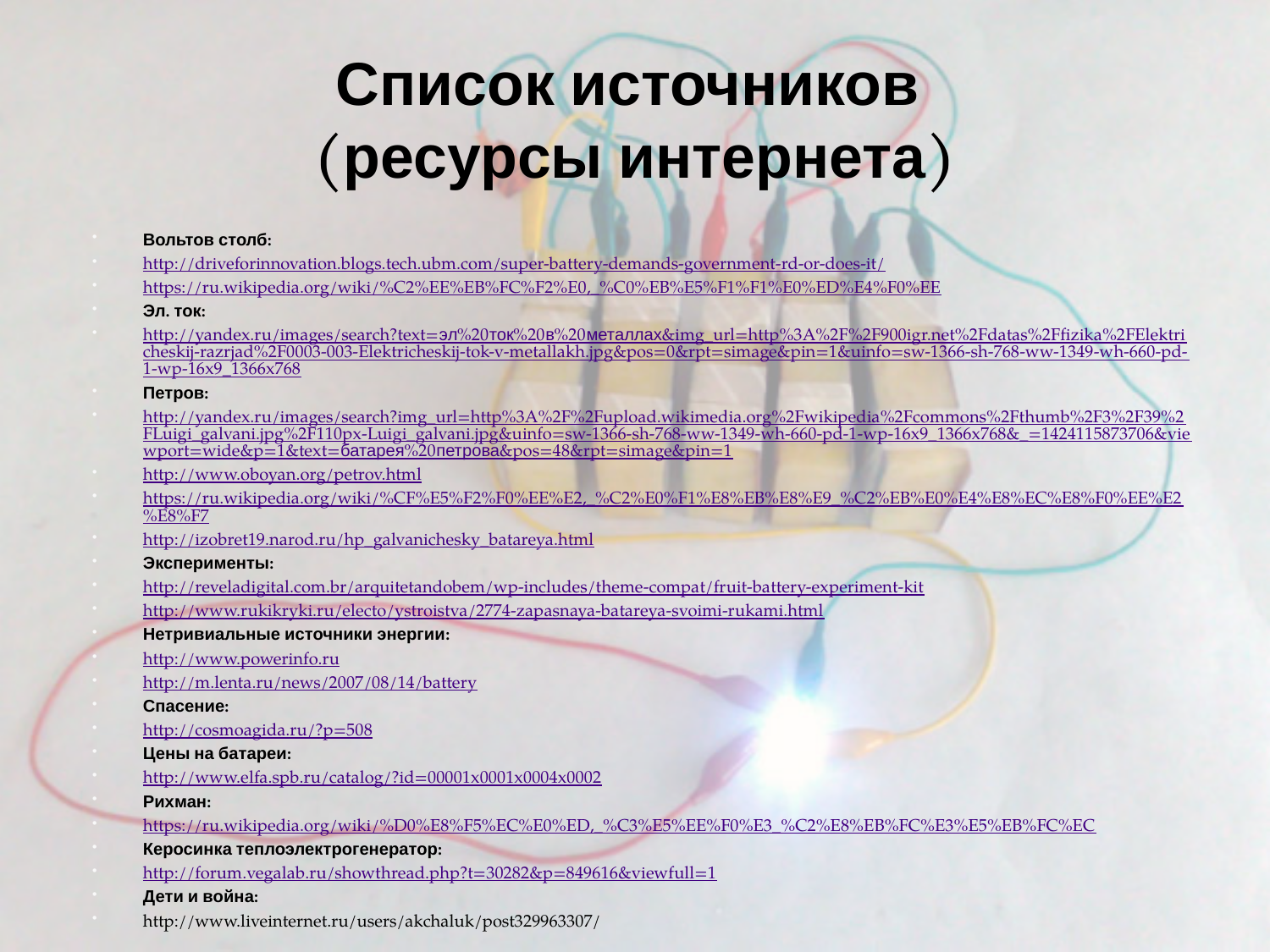

# Список источников (ресурсы интернета)
Вольтов столб:
http://driveforinnovation.blogs.tech.ubm.com/super-battery-demands-government-rd-or-does-it/
https://ru.wikipedia.org/wiki/%C2%EE%EB%FC%F2%E0,_%C0%EB%E5%F1%F1%E0%ED%E4%F0%EE
Эл. ток:
http://yandex.ru/images/search?text=эл%20ток%20в%20металлах&img_url=http%3A%2F%2F900igr.net%2Fdatas%2Ffizika%2FElektricheskij-razrjad%2F0003-003-Elektricheskij-tok-v-metallakh.jpg&pos=0&rpt=simage&pin=1&uinfo=sw-1366-sh-768-ww-1349-wh-660-pd-1-wp-16x9_1366x768
Петров:
http://yandex.ru/images/search?img_url=http%3A%2F%2Fupload.wikimedia.org%2Fwikipedia%2Fcommons%2Fthumb%2F3%2F39%2FLuigi_galvani.jpg%2F110px-Luigi_galvani.jpg&uinfo=sw-1366-sh-768-ww-1349-wh-660-pd-1-wp-16x9_1366x768&_=1424115873706&viewport=wide&p=1&text=батарея%20петрова&pos=48&rpt=simage&pin=1
http://www.oboyan.org/petrov.html
https://ru.wikipedia.org/wiki/%CF%E5%F2%F0%EE%E2,_%C2%E0%F1%E8%EB%E8%E9_%C2%EB%E0%E4%E8%EC%E8%F0%EE%E2%E8%F7
http://izobret19.narod.ru/hp_galvanichesky_batareya.html
Эксперименты:
http://reveladigital.com.br/arquitetandobem/wp-includes/theme-compat/fruit-battery-experiment-kit
http://www.rukikryki.ru/electo/ystroistva/2774-zapasnaya-batareya-svoimi-rukami.html
Нетривиальные источники энергии:
http://www.powerinfo.ru
http://m.lenta.ru/news/2007/08/14/battery
Спасение:
http://cosmoagida.ru/?p=508
Цены на батареи:
http://www.elfa.spb.ru/catalog/?id=00001x0001x0004x0002
Рихман:
https://ru.wikipedia.org/wiki/%D0%E8%F5%EC%E0%ED,_%C3%E5%EE%F0%E3_%C2%E8%EB%FC%E3%E5%EB%FC%EC
Керосинка теплоэлектрогенератор:
http://forum.vegalab.ru/showthread.php?t=30282&p=849616&viewfull=1
Дети и война:
http://www.liveinternet.ru/users/akchaluk/post329963307/